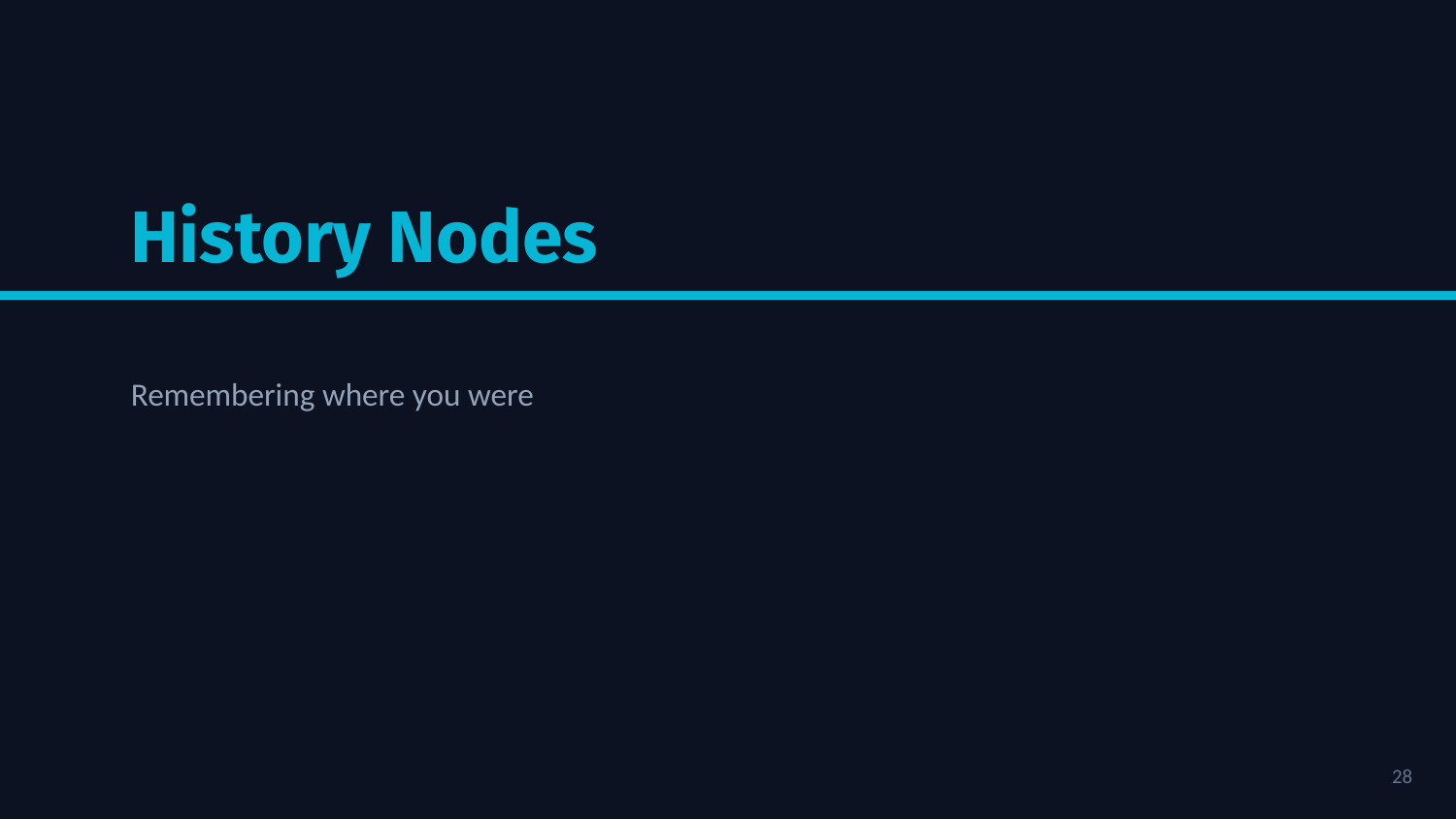

History Nodes

Remembering where you were
28